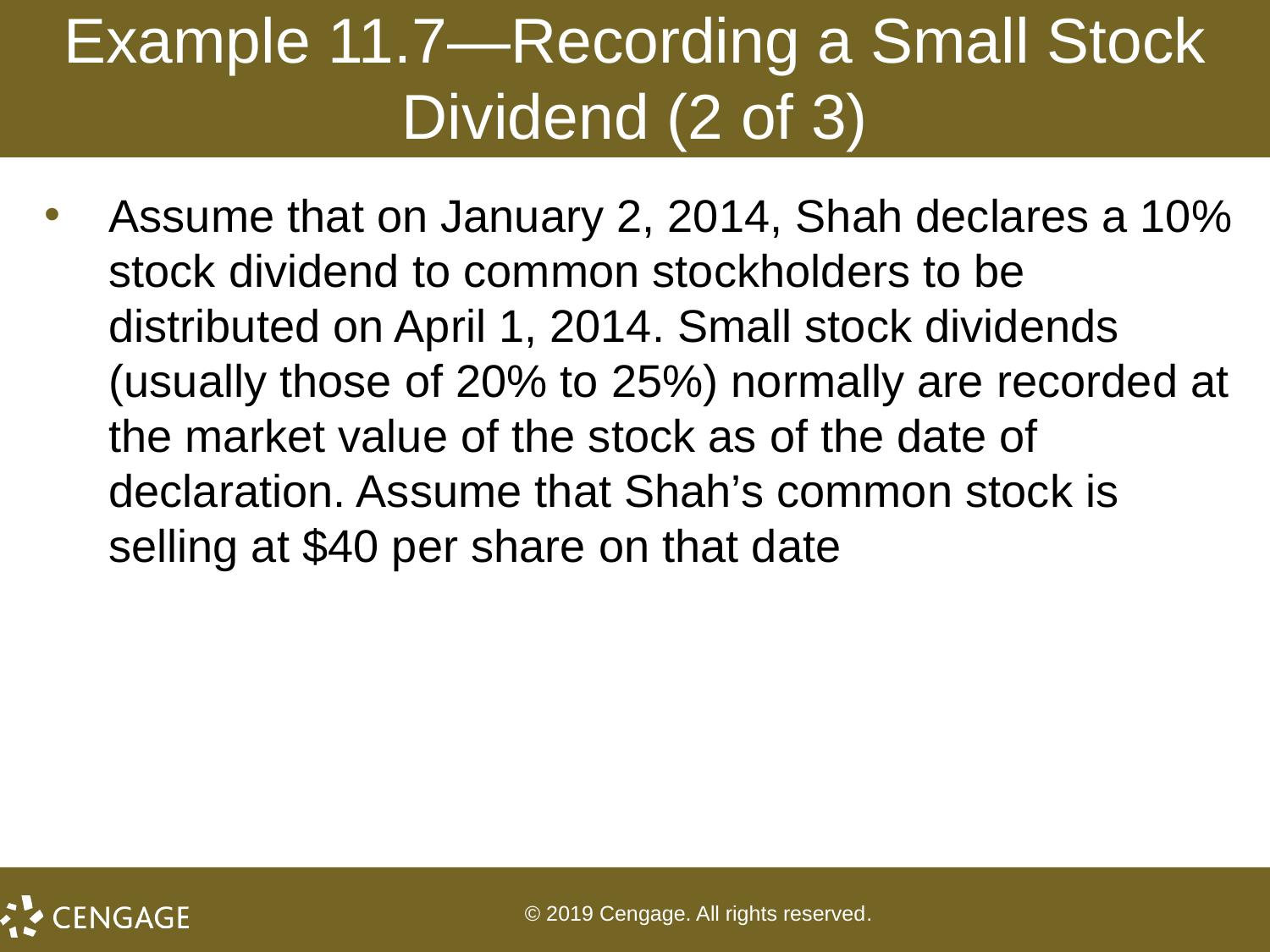

# Example 11.7—Recording a Small Stock Dividend (2 of 3)
Assume that on January 2, 2014, Shah declares a 10% stock dividend to common stockholders to be distributed on April 1, 2014. Small stock dividends (usually those of 20% to 25%) normally are recorded at the market value of the stock as of the date of declaration. Assume that Shah’s common stock is selling at $40 per share on that date